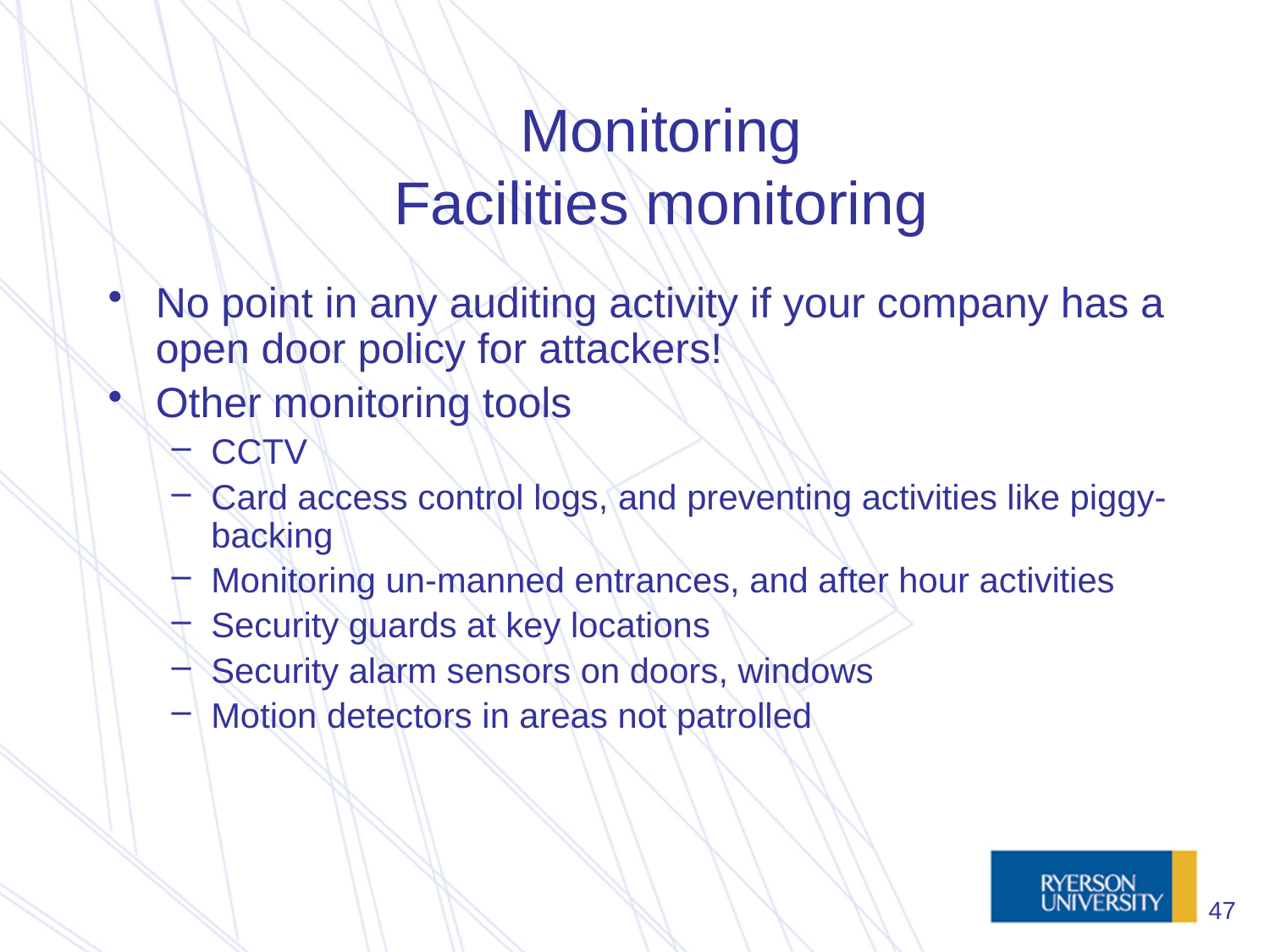

# Monitoring Facilities monitoring
No point in any auditing activity if your company has a open door policy for attackers!
Other monitoring tools
CCTV
Card access control logs, and preventing activities like piggy-backing
Monitoring un-manned entrances, and after hour activities
Security guards at key locations
Security alarm sensors on doors, windows
Motion detectors in areas not patrolled

47